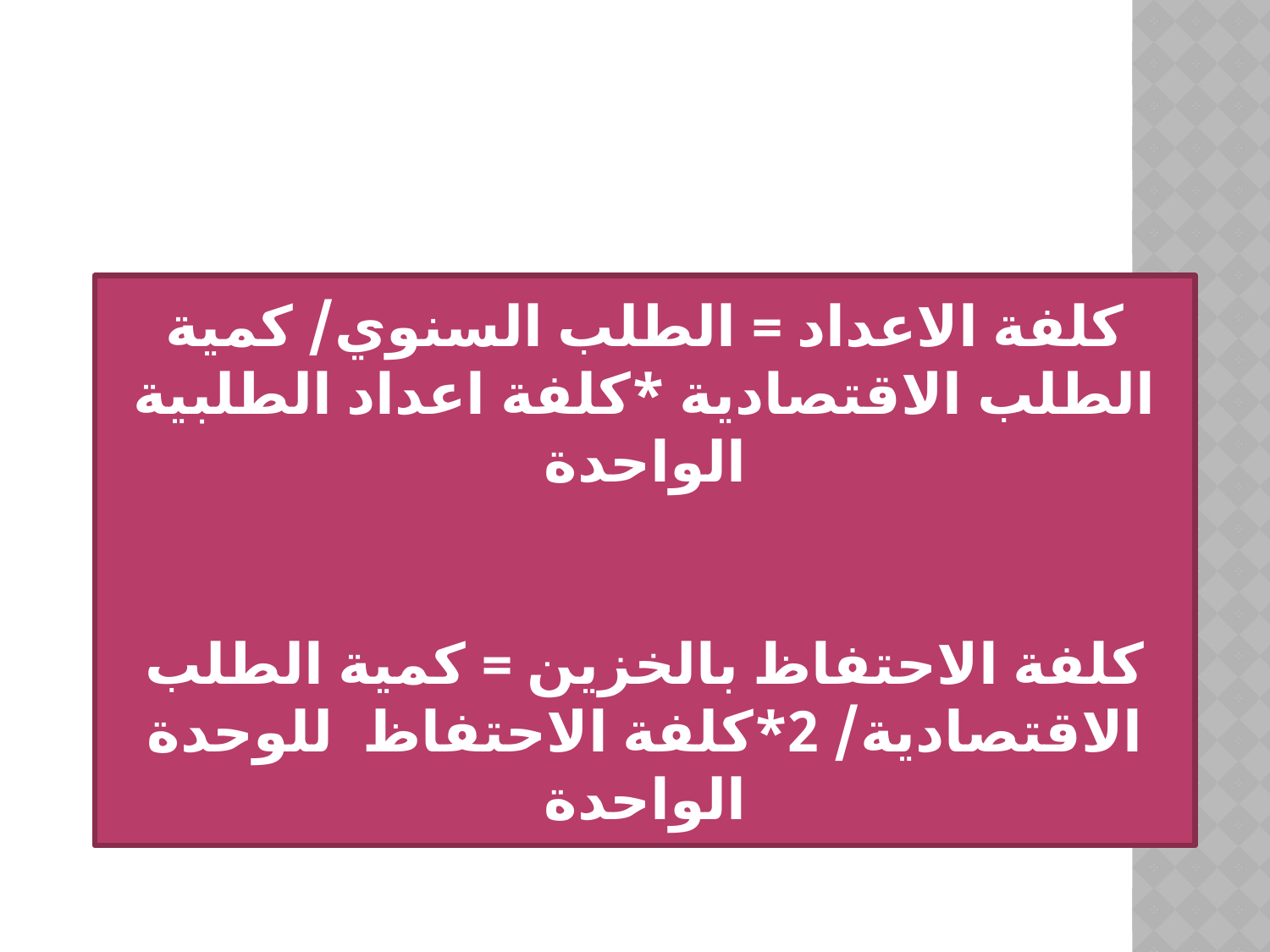

#

كلفة الاعداد = الطلب السنوي/ كمية الطلب الاقتصادية *كلفة اعداد الطلبية الواحدة

كلفة الاحتفاظ بالخزين = كمية الطلب الاقتصادية/ 2*كلفة الاحتفاظ  للوحدة الواحدة